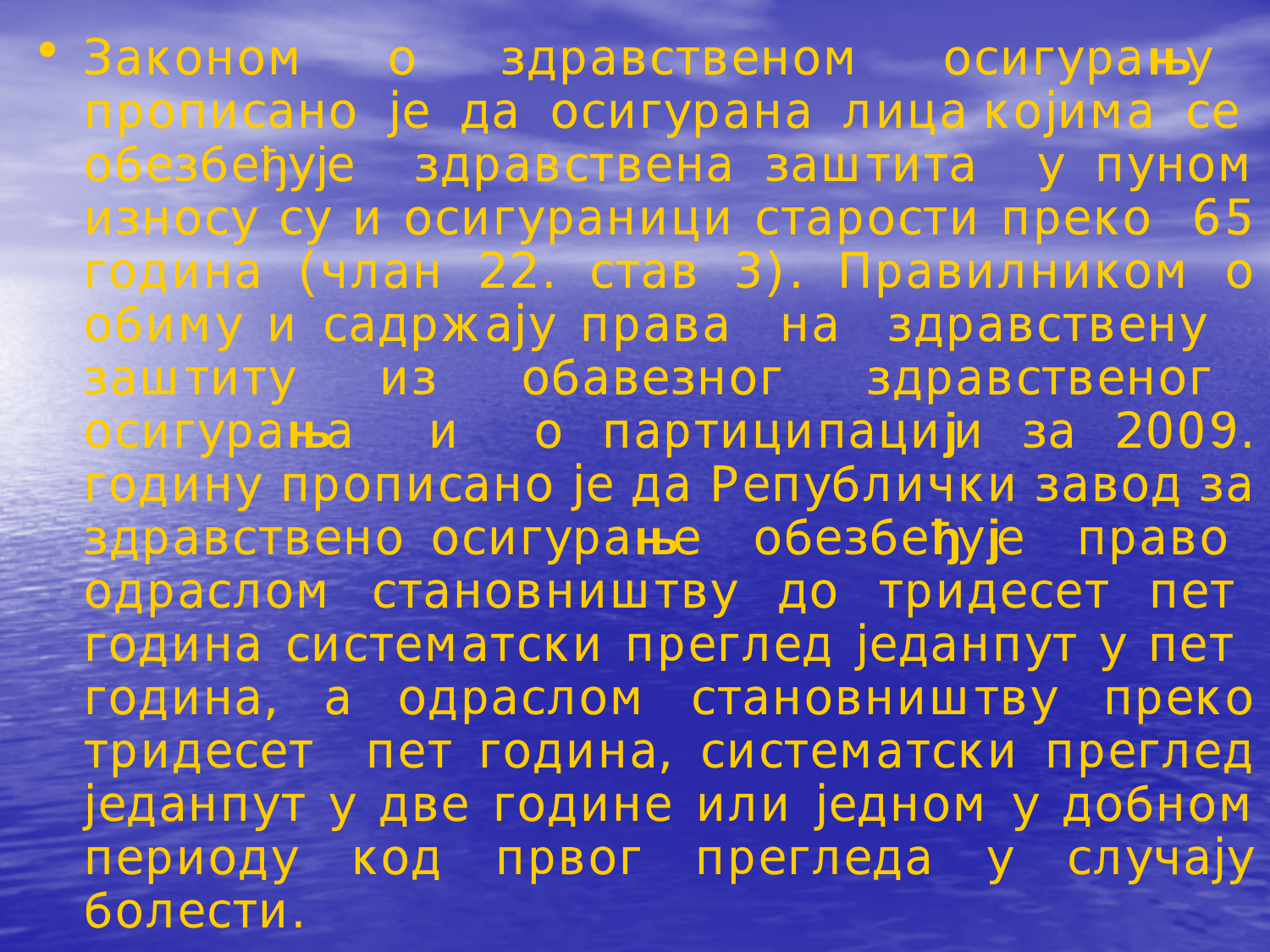

Законом  о  здравственом  осигурању  прописано  је  да  осигурана  лица којима  се  обезбеђује  здравствена заштита  у пуном износу су и осигураници старости преко  65 година (члан 22. став 3). Правилником о обиму и садржају права  на  здравствену   заштиту  из  обавезног  здравственог  осигурања  и  о партиципацији за 2009. годину прописано је да Републички завод за здравствено осигурање  обезбеђује  право  одраслом  становништву  до  тридесет  пет  година систематски преглед једанпут у пет  година, а одраслом становништву преко тридесет  пет година, систематски преглед једанпут у две године или једном у добном периоду код првог прегледа у случају болести.